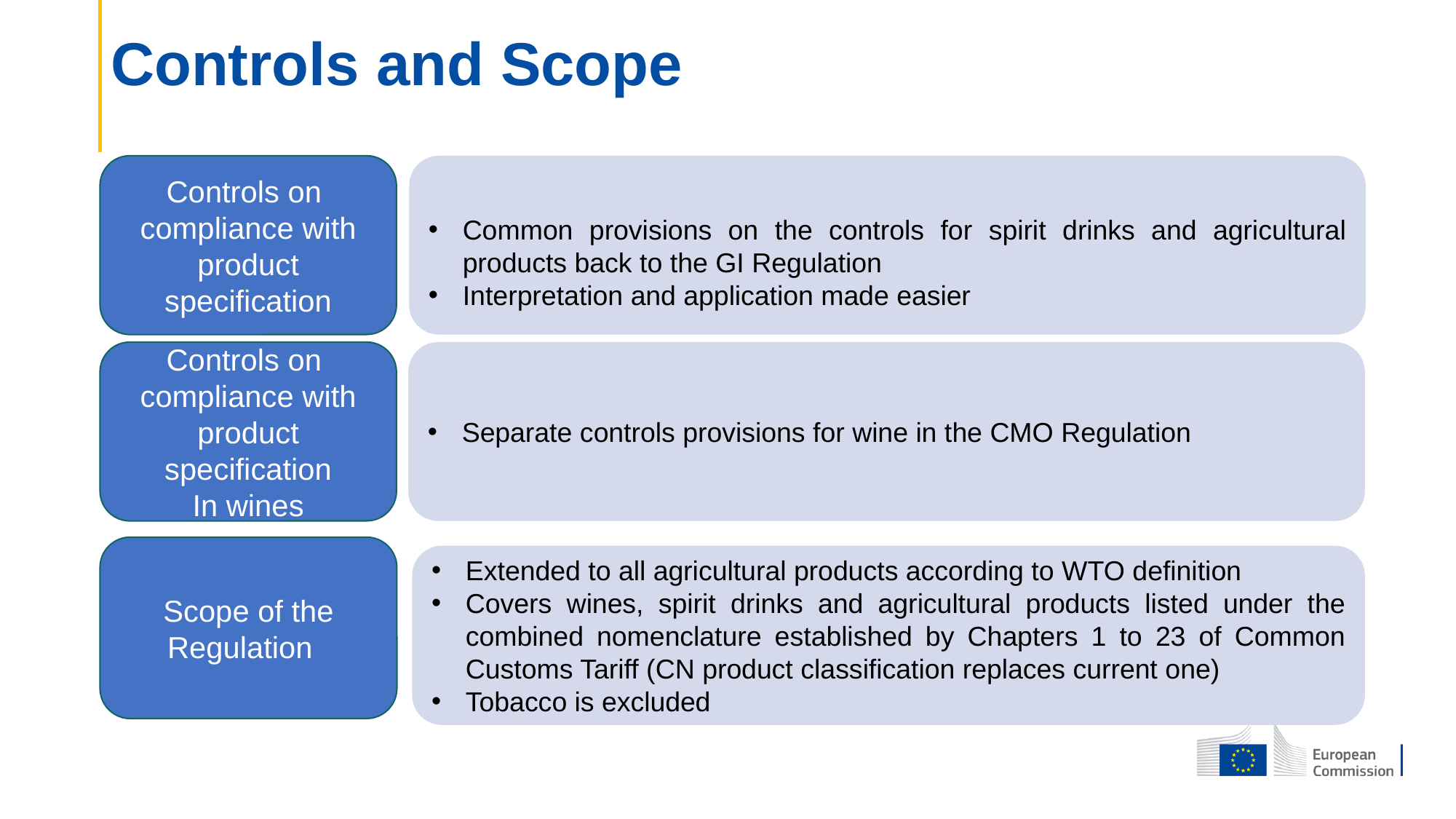

Controls and Scope
Controls on  compliance with product specification

Common provisions on the controls for spirit drinks and agricultural products back to the GI Regulation
Interpretation and application made easier

Controls on  compliance with product specification
In wines
Separate controls provisions for wine in the CMO Regulation
Scope of the Regulation

Extended to all agricultural products according to WTO definition
Covers wines, spirit drinks and agricultural products listed under the combined nomenclature established by Chapters 1 to 23 of Common Customs Tariff (CN product classification replaces current one)
Tobacco is excluded